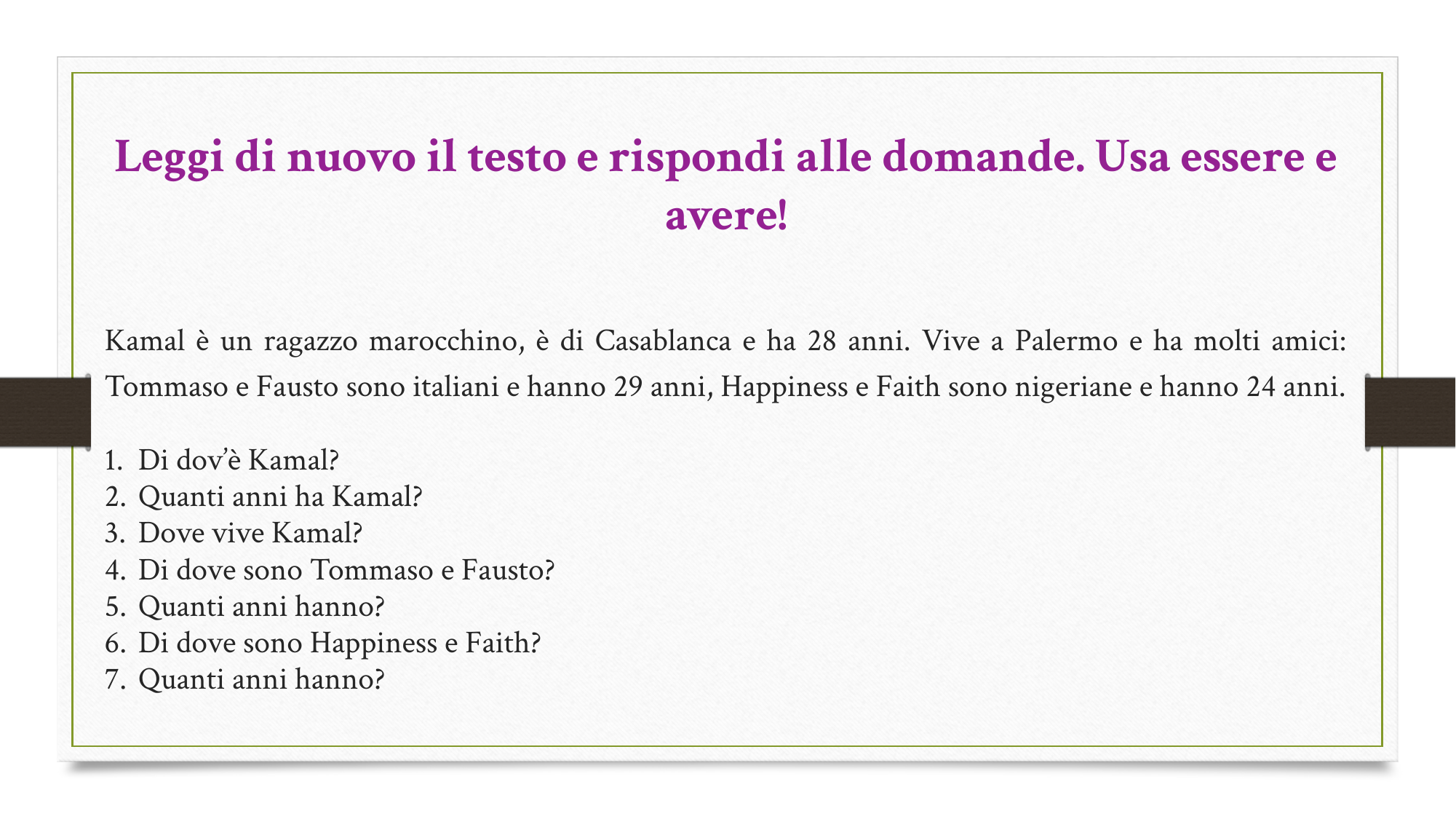

# Leggi di nuovo il testo e rispondi alle domande. Usa essere e avere!
Kamal è un ragazzo marocchino, è di Casablanca e ha 28 anni. Vive a Palermo e ha molti amici: Tommaso e Fausto sono italiani e hanno 29 anni, Happiness e Faith sono nigeriane e hanno 24 anni.

Di dov’è Kamal?
Quanti anni ha Kamal?
Dove vive Kamal?
Di dove sono Tommaso e Fausto?
Quanti anni hanno?
Di dove sono Happiness e Faith?
Quanti anni hanno?